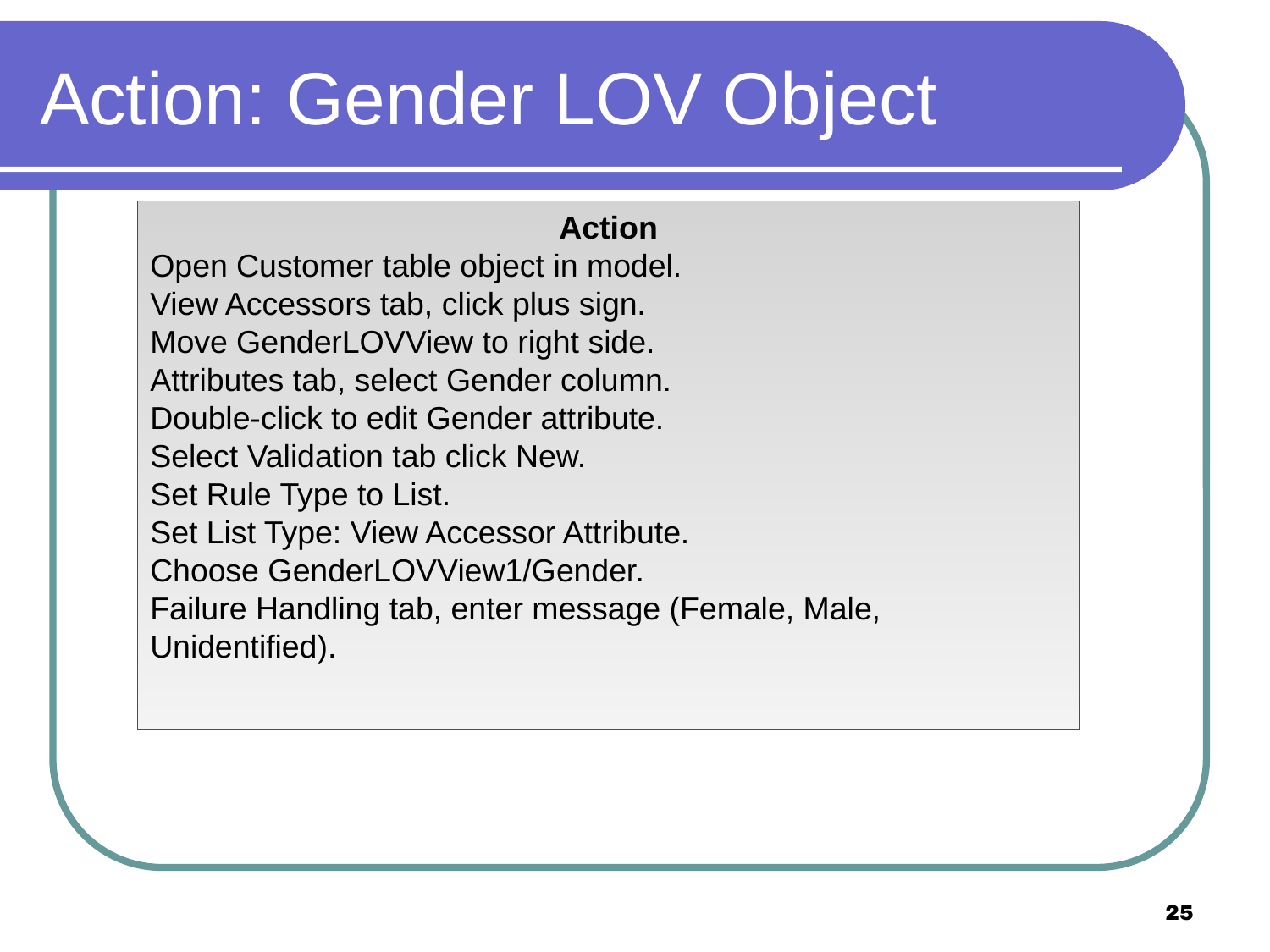

# Action: Gender LOV Object
Action
Open Customer table object in model.
View Accessors tab, click plus sign.
Move GenderLOVView to right side.
Attributes tab, select Gender column.
Double-click to edit Gender attribute.
Select Validation tab click New.
Set Rule Type to List.
Set List Type: View Accessor Attribute.
Choose GenderLOVView1/Gender.
Failure Handling tab, enter message (Female, Male, Unidentified).

25